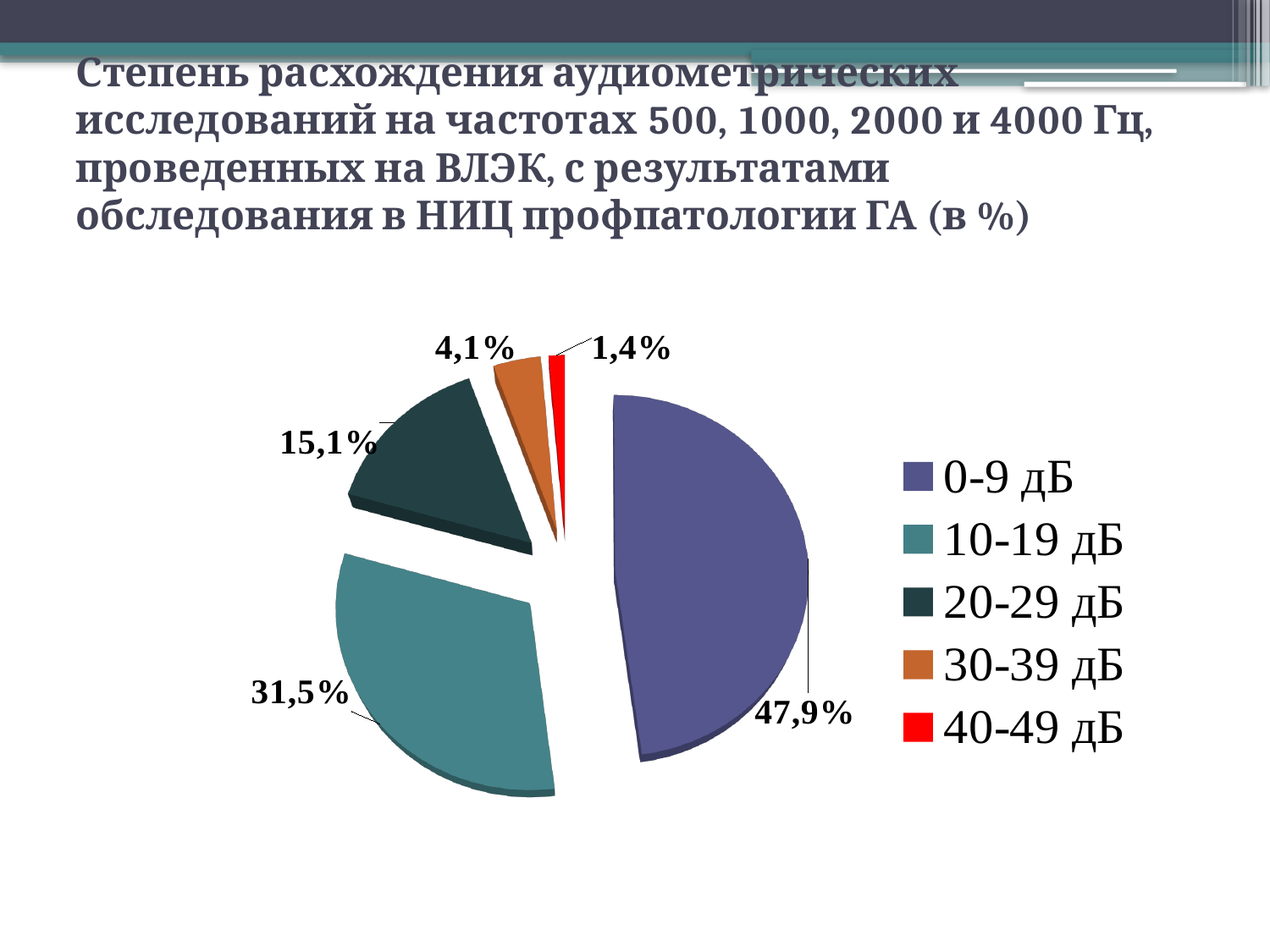

# Степень расхождения аудиометрических исследований на частотах 500, 1000, 2000 и 4000 Гц, проведенных на ВЛЭК, с результатами обследования в НИЦ профпатологии ГА (в %)

[unsupported chart]